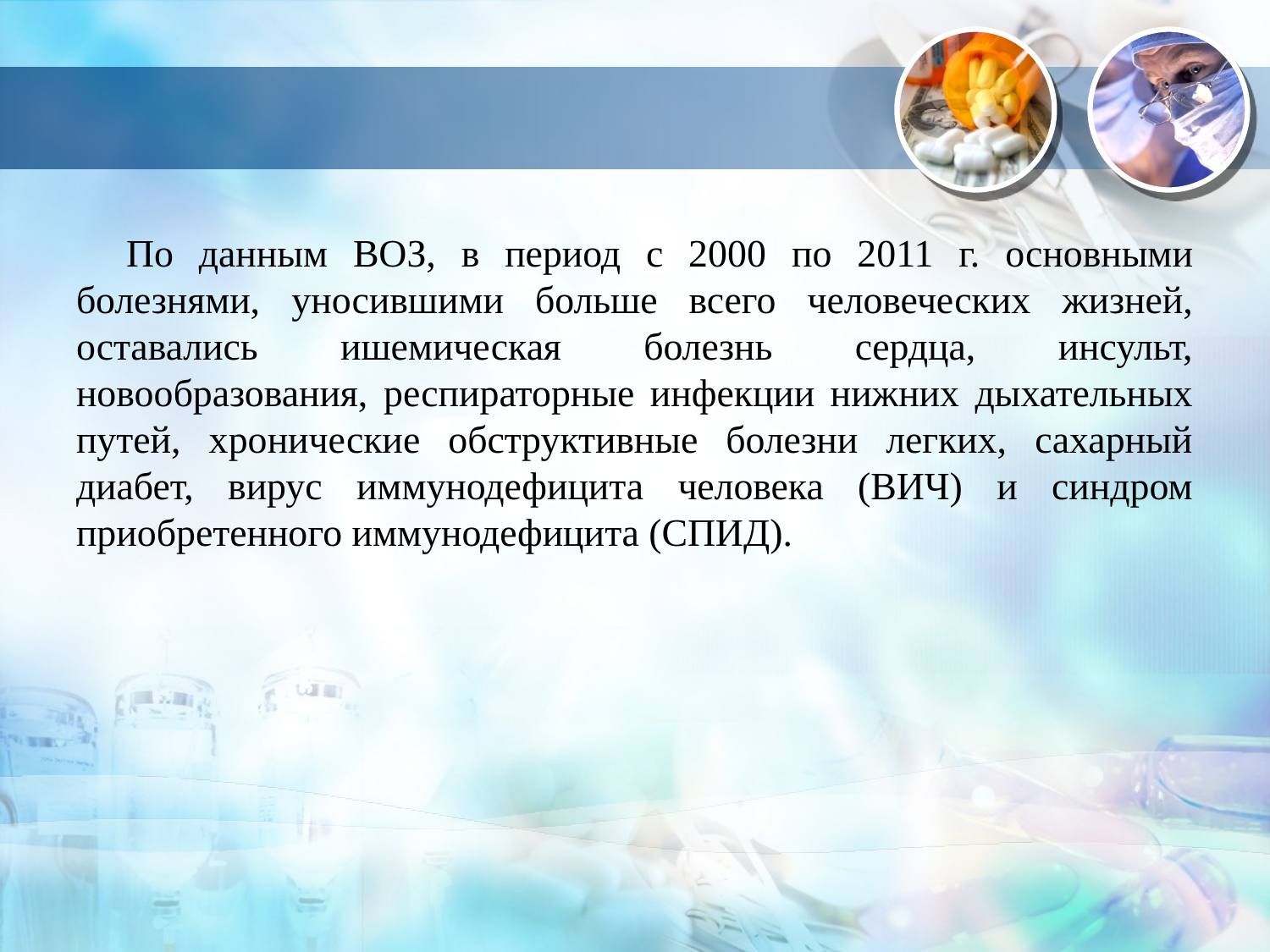

По данным ВОЗ, в период с 2000 по 2011 г. основными болезнями, уносившими больше всего человеческих жизней, оставались ишемическая болезнь сердца, инсульт, новообразования, респираторные инфекции нижних дыхательных путей, хронические обструктивные болезни легких, сахарный диабет, вирус иммунодефицита человека (ВИЧ) и синдром приобретенного иммунодефицита (СПИД).